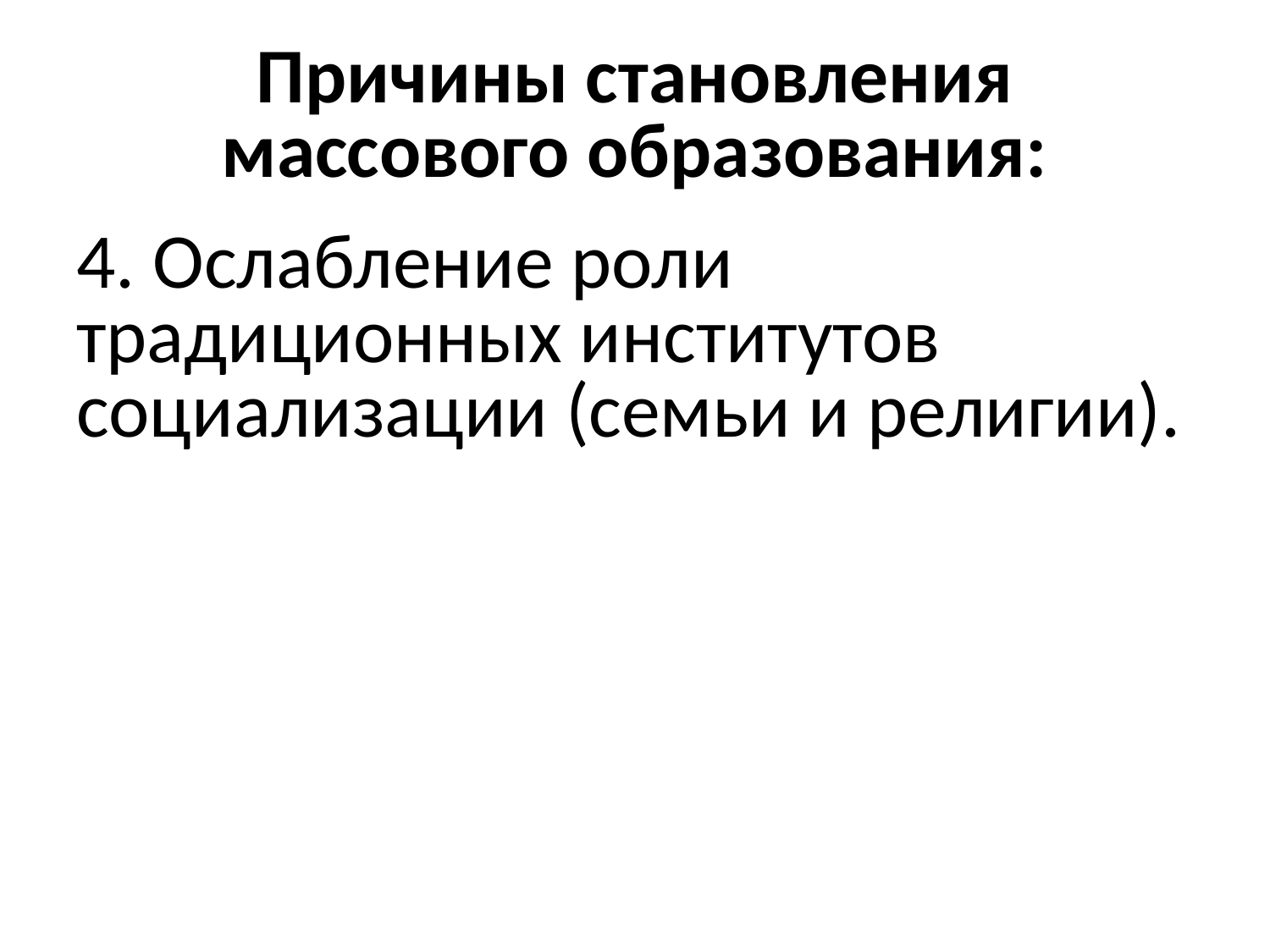

# Причины становления массового образования:
4. Ослабление роли традиционных институтов социализации (семьи и религии).